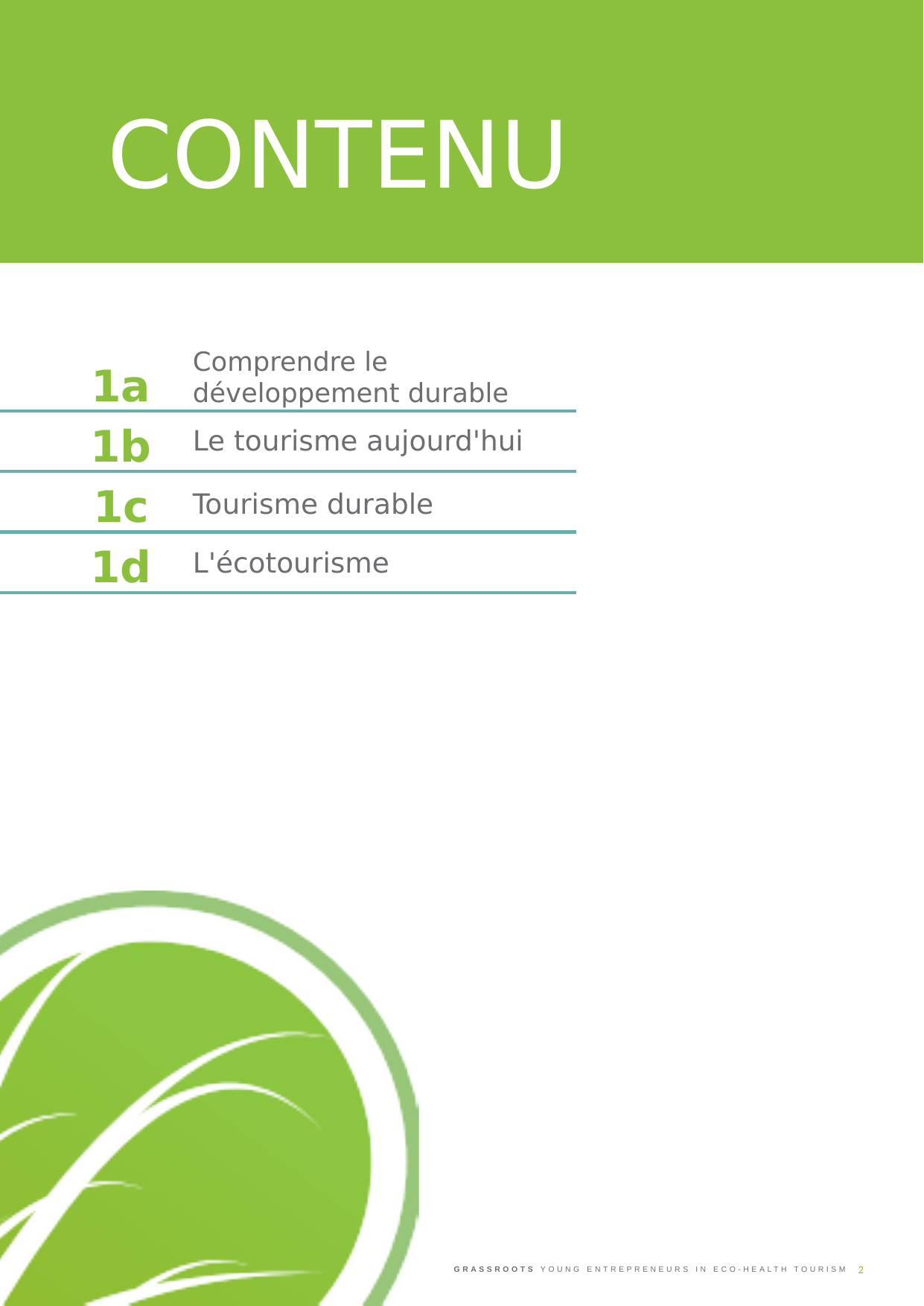

CONTENU
Comprendre le développement durable
1a
Le tourisme aujourd'hui
1b
1c
Tourisme durable
L'écotourisme
1d

2